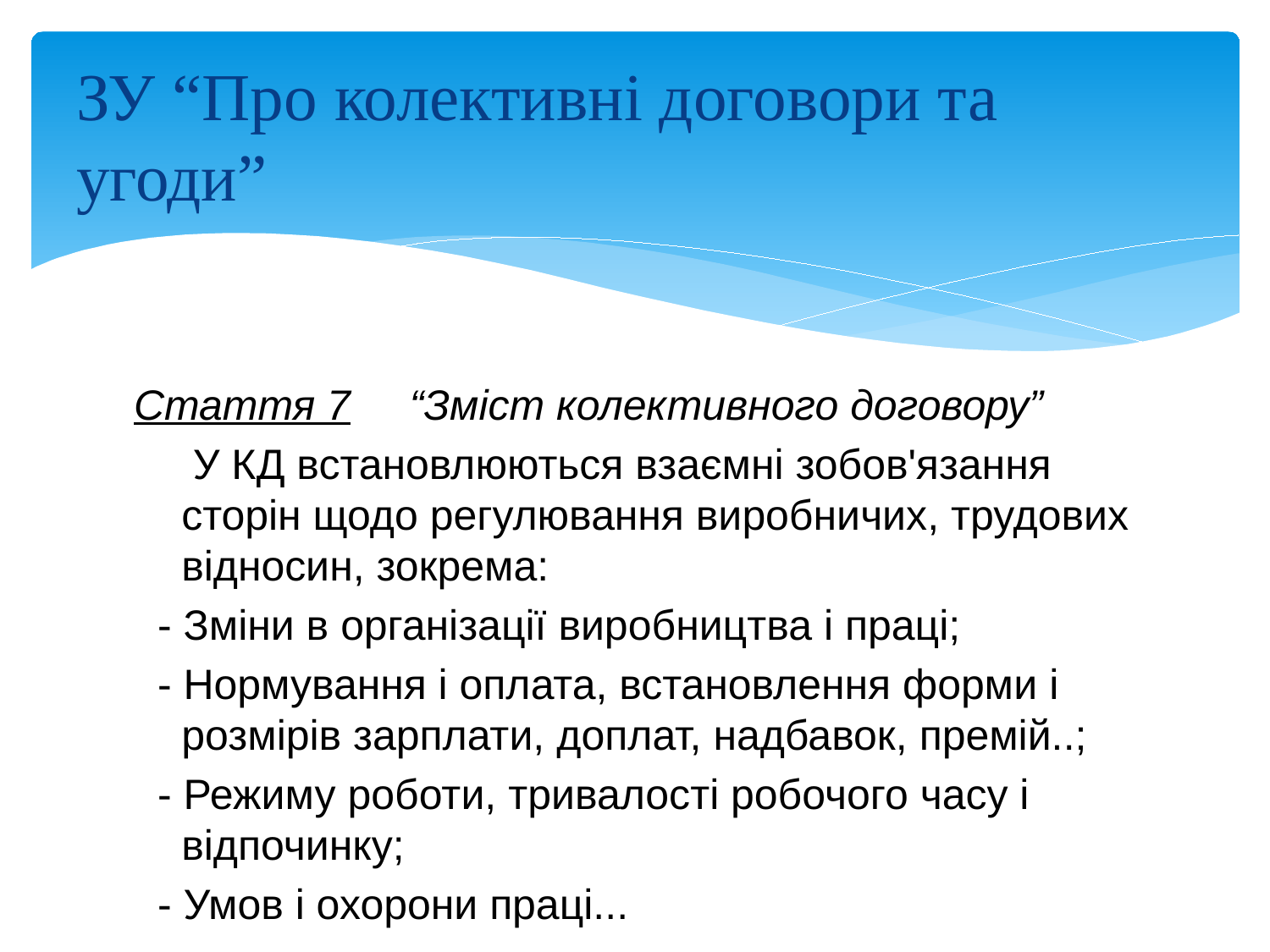

# ЗУ “Про колективні договори та угоди”
Стаття 7     “Зміст колективного договору”
     У КД встановлюються взаємні зобов'язання сторін щодо регулювання виробничих, трудових відносин, зокрема:
  - Зміни в організації виробництва і праці;
  - Нормування і оплата, встановлення форми і розмірів зарплати, доплат, надбавок, премій..;
  - Режиму роботи, тривалості робочого часу і відпочинку;
  - Умов і охорони праці...